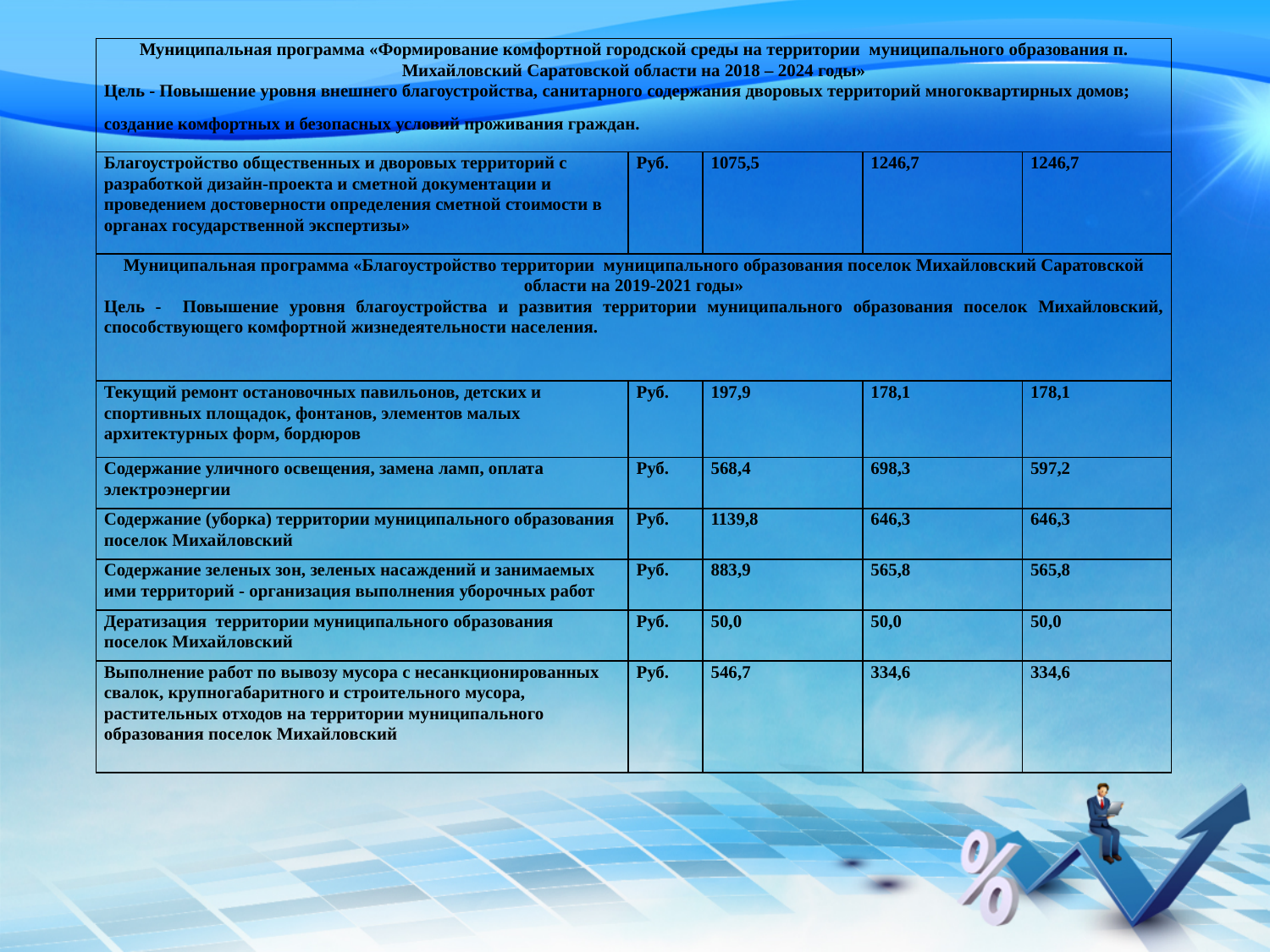

| Муниципальная программа «Формирование комфортной городской среды на территории муниципального образования п. Михайловский Саратовской области на 2018 – 2024 годы» Цель - Повышение уровня внешнего благоустройства, санитарного содержания дворовых территорий многоквартирных домов; создание комфортных и безопасных условий проживания граждан. |  |  |  |  |
| --- | --- | --- | --- | --- |
| Благоустройство общественных и дворовых территорий с разработкой дизайн-проекта и сметной документации и проведением достоверности определения сметной стоимости в органах государственной экспертизы» | Руб. | 1075,5 | 1246,7 | 1246,7 |
| Муниципальная программа «Благоустройство территории муниципального образования поселок Михайловский Саратовской области на 2019-2021 годы» Цель - Повышение уровня благоустройства и развития территории муниципального образования поселок Михайловский, способствующего комфортной жизнедеятельности населения. |  |  |  |  |
| Текущий ремонт остановочных павильонов, детских и спортивных площадок, фонтанов, элементов малых архитектурных форм, бордюров | Руб. | 197,9 | 178,1 | 178,1 |
| Содержание уличного освещения, замена ламп, оплата электроэнергии | Руб. | 568,4 | 698,3 | 597,2 |
| Содержание (уборка) территории муниципального образования поселок Михайловский | Руб. | 1139,8 | 646,3 | 646,3 |
| Содержание зеленых зон, зеленых насаждений и занимаемых ими территорий - организация выполнения уборочных работ | Руб. | 883,9 | 565,8 | 565,8 |
| Дератизация территории муниципального образования поселок Михайловский | Руб. | 50,0 | 50,0 | 50,0 |
| Выполнение работ по вывозу мусора с несанкционированных свалок, крупногабаритного и строительного мусора, растительных отходов на территории муниципального образования поселок Михайловский | Руб. | 546,7 | 334,6 | 334,6 |